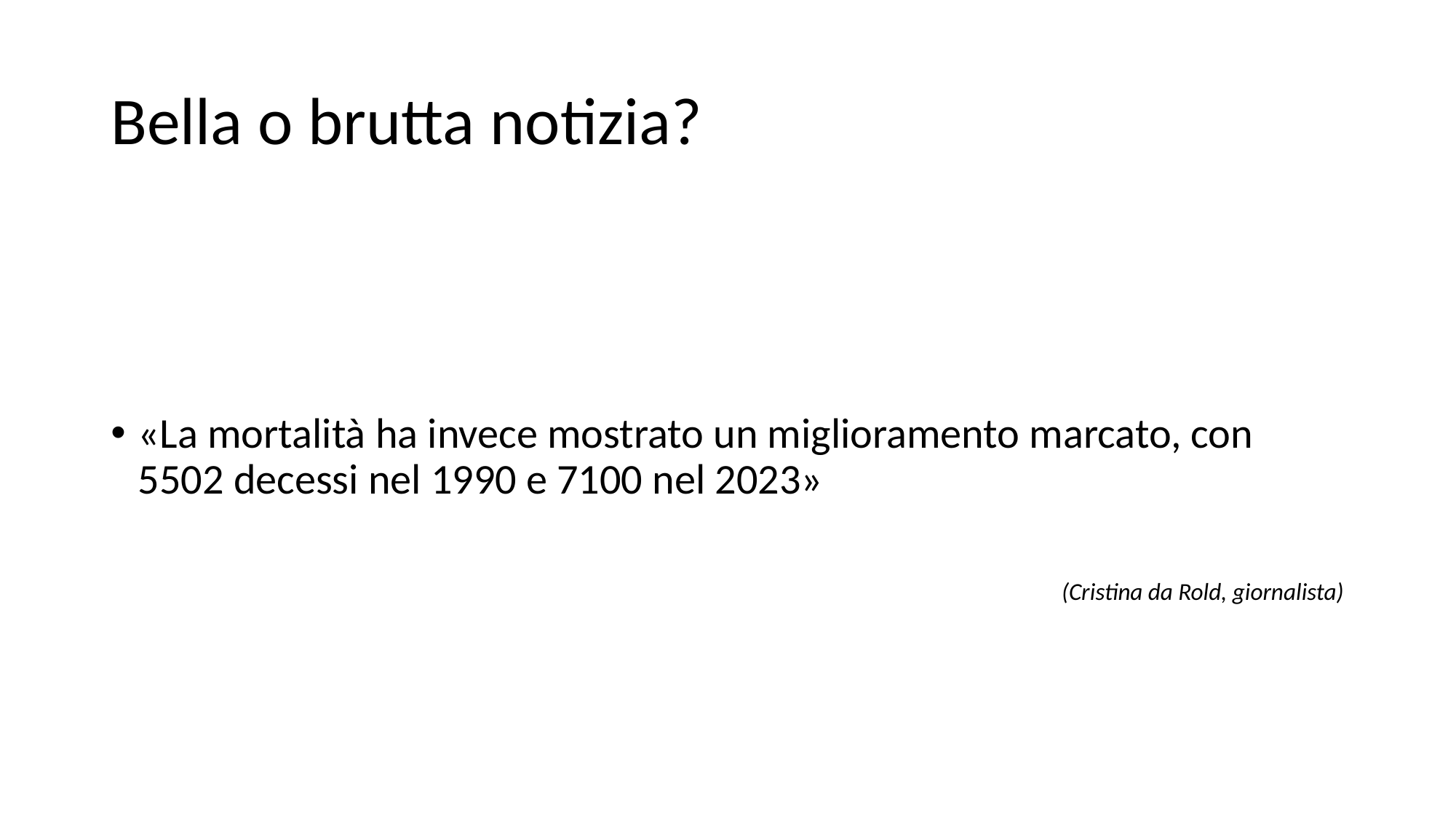

# Bella o brutta notizia?

«La mortalità ha invece mostrato un miglioramento marcato, con 5502 decessi nel 1990 e 7100 nel 2023»

(Cristina da Rold, giornalista)